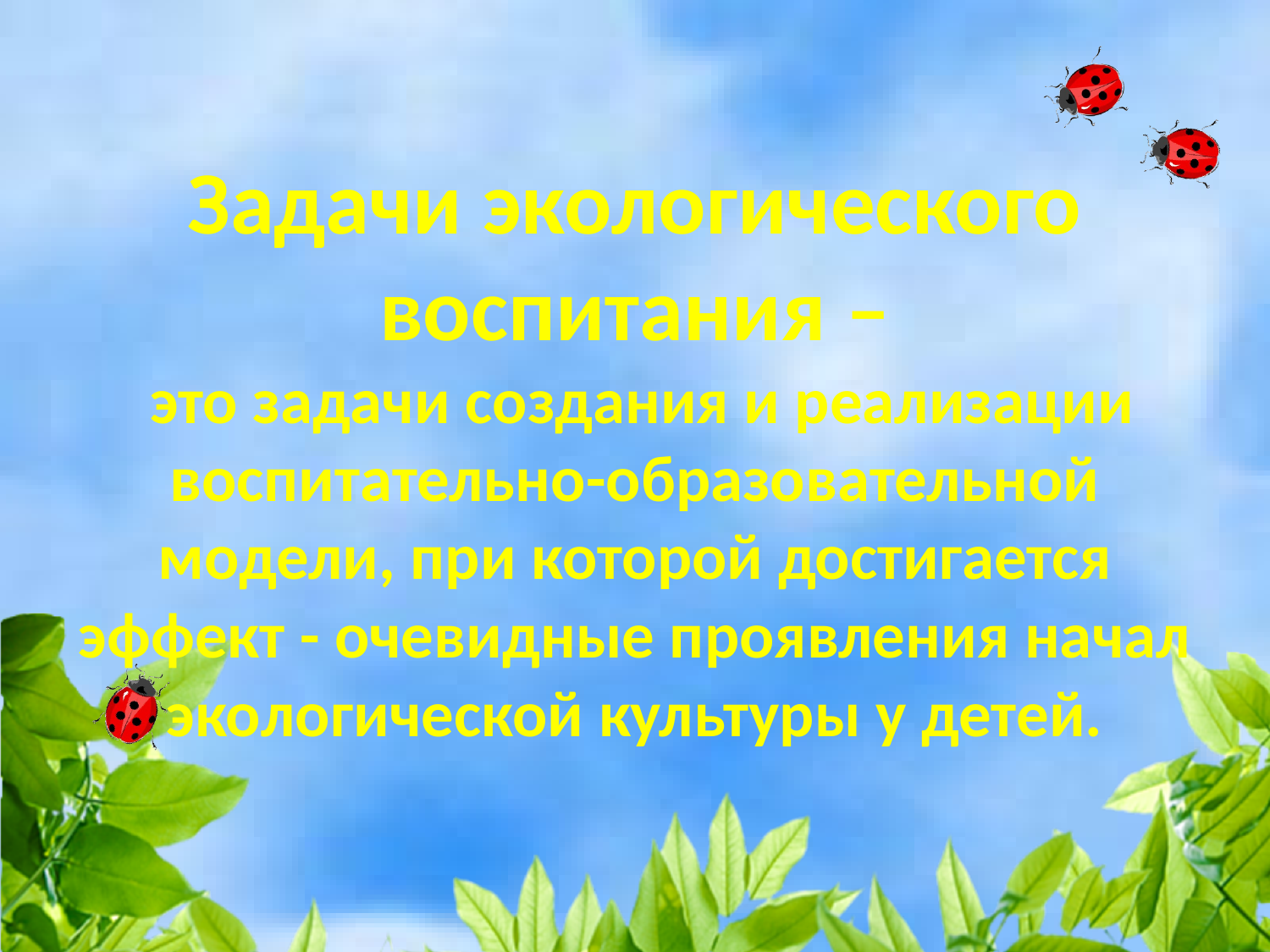

# Задачи экологического воспитания – это задачи создания и реализации воспитательно-образовательной модели, при которой достигается эффект - очевидные проявления начал экологической культуры у детей.